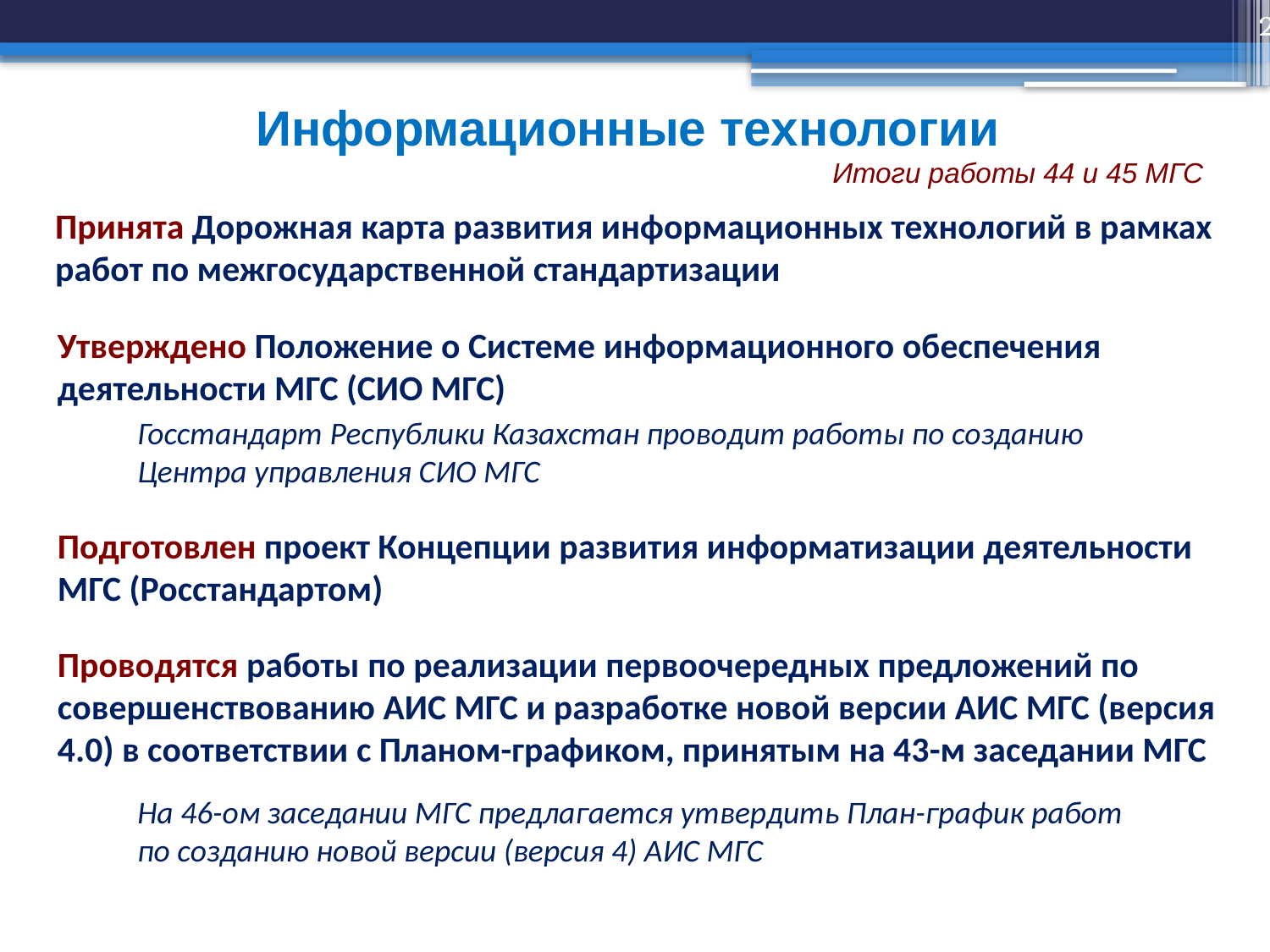

20
Информационные технологии
Итоги работы 44 и 45 МГС
Принята Дорожная карта развития информационных технологий в рамках работ по межгосударственной стандартизации
Утверждено Положение о Системе информационного обеспечения деятельности МГС (СИО МГС)
Госстандарт Республики Казахстан проводит работы по созданию Центра управления СИО МГС
Подготовлен проект Концепции развития информатизации деятельности МГС (Росстандартом)
Проводятся работы по реализации первоочередных предложений по совершенствованию АИС МГС и разработке новой версии АИС МГС (версия 4.0) в соответствии с Планом-графиком, принятым на 43-м заседании МГС
На 46-ом заседании МГС предлагается утвердить План-график работ по созданию новой версии (версия 4) АИС МГС